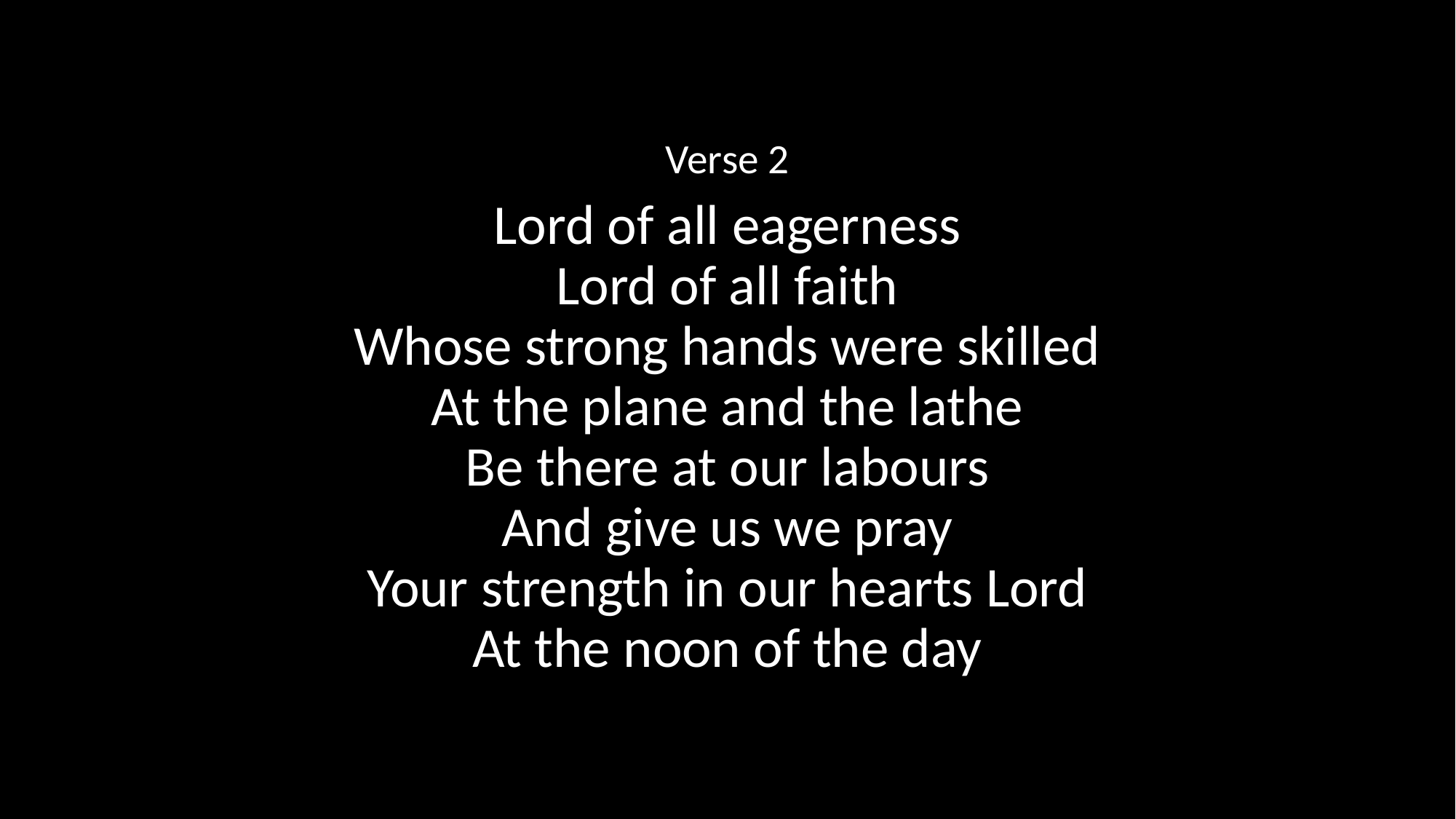

Verse 2
Lord of all eagerness
Lord of all faith
Whose strong hands were skilled
At the plane and the lathe
Be there at our labours
And give us we pray
Your strength in our hearts Lord
At the noon of the day